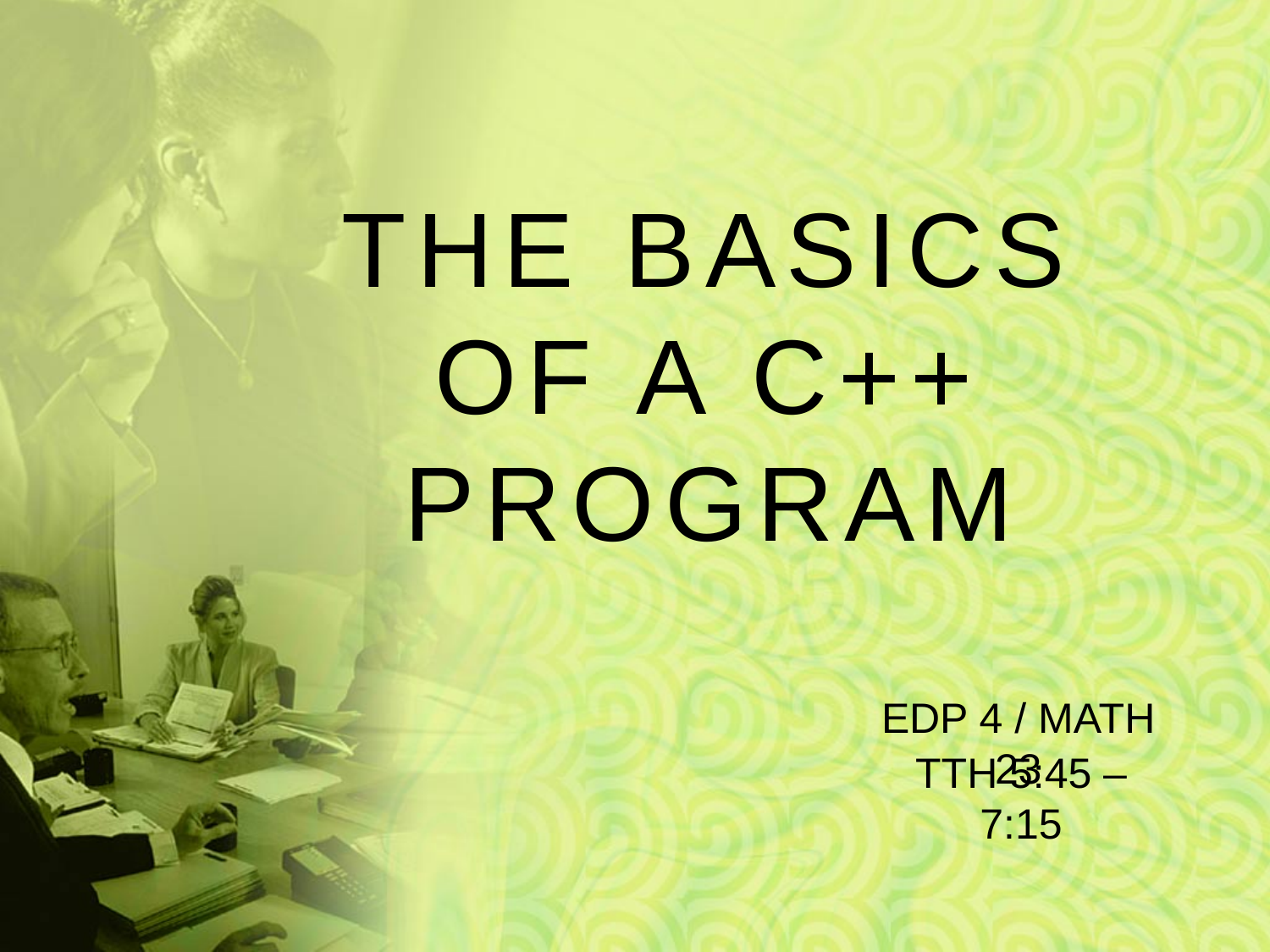

THE BASICS OF A C++ PROGRAM
EDP 4 / MATH 23
TTH 5:45 – 7:15